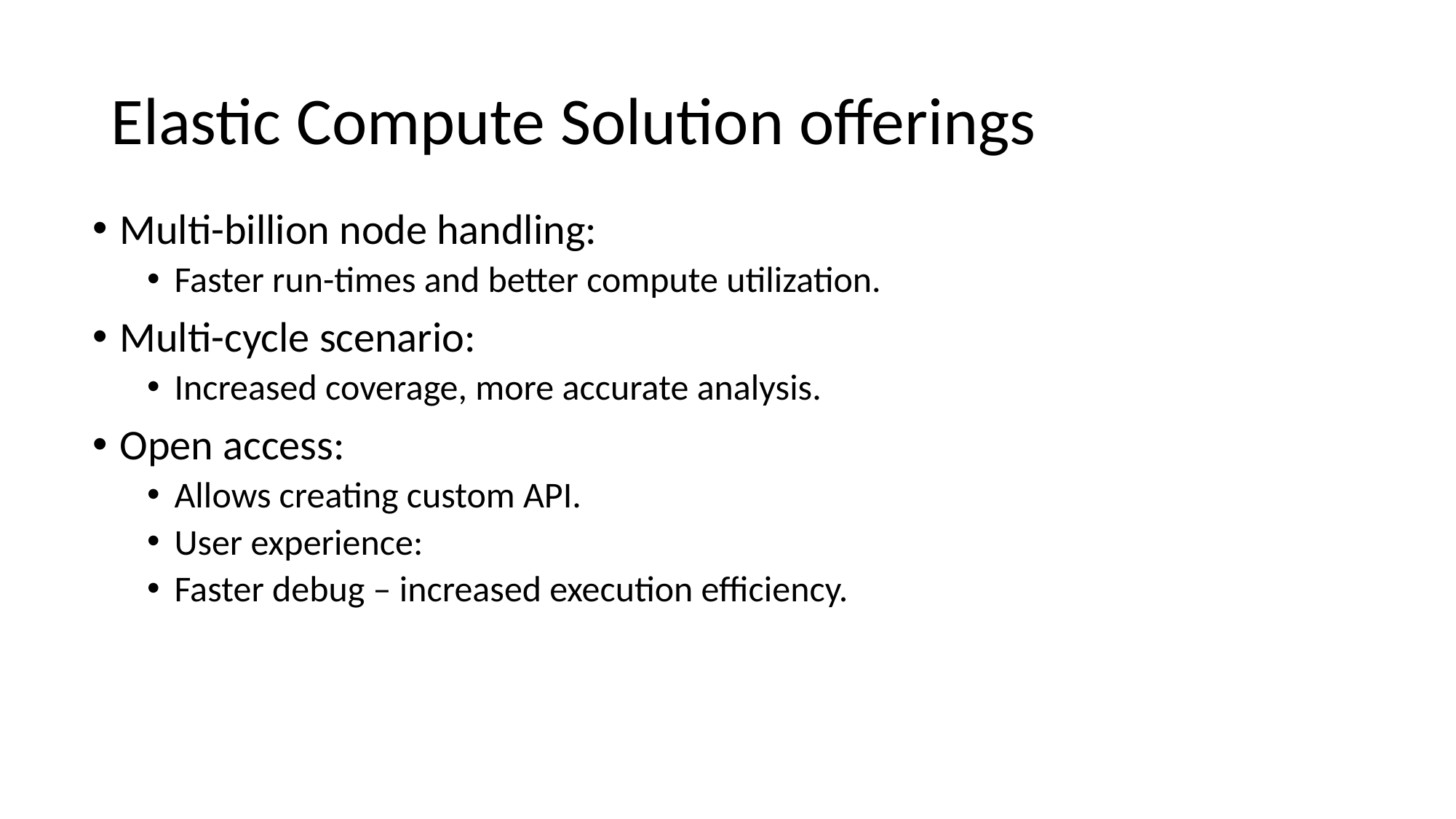

# Elastic Compute Solution offerings
Multi-billion node handling:
Faster run-times and better compute utilization.
Multi-cycle scenario:
Increased coverage, more accurate analysis.
Open access:
Allows creating custom API.
User experience:
Faster debug – increased execution efficiency.